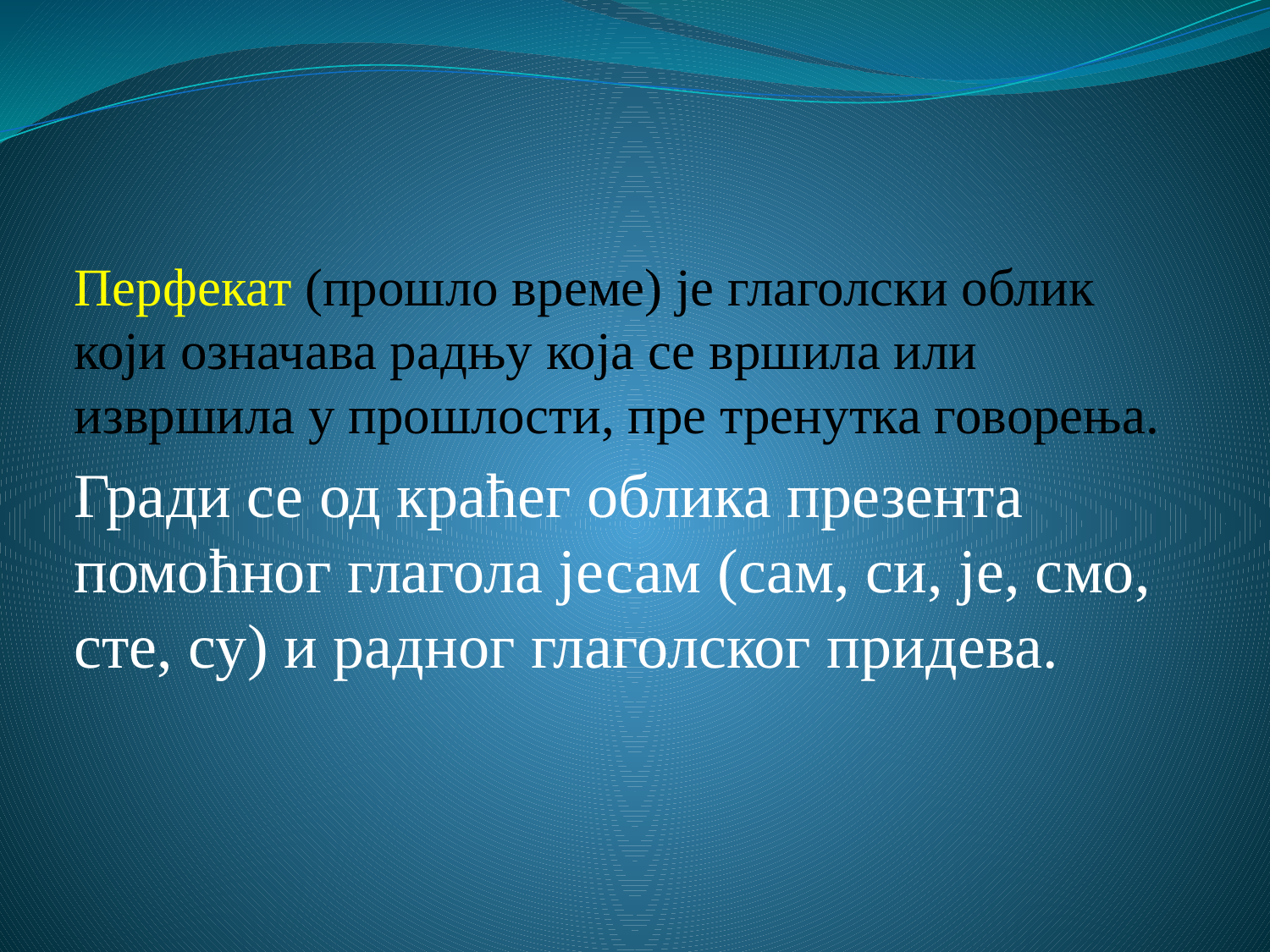

# Перфекат (прошло време) је глаголски облик који означава радњу која се вршила или извршила у прошлости, пре тренутка говорења.
Гради се од краћег облика презента помоћног глагола јесам (сам, си, је, смо, сте, су) и радног глаголског придева.